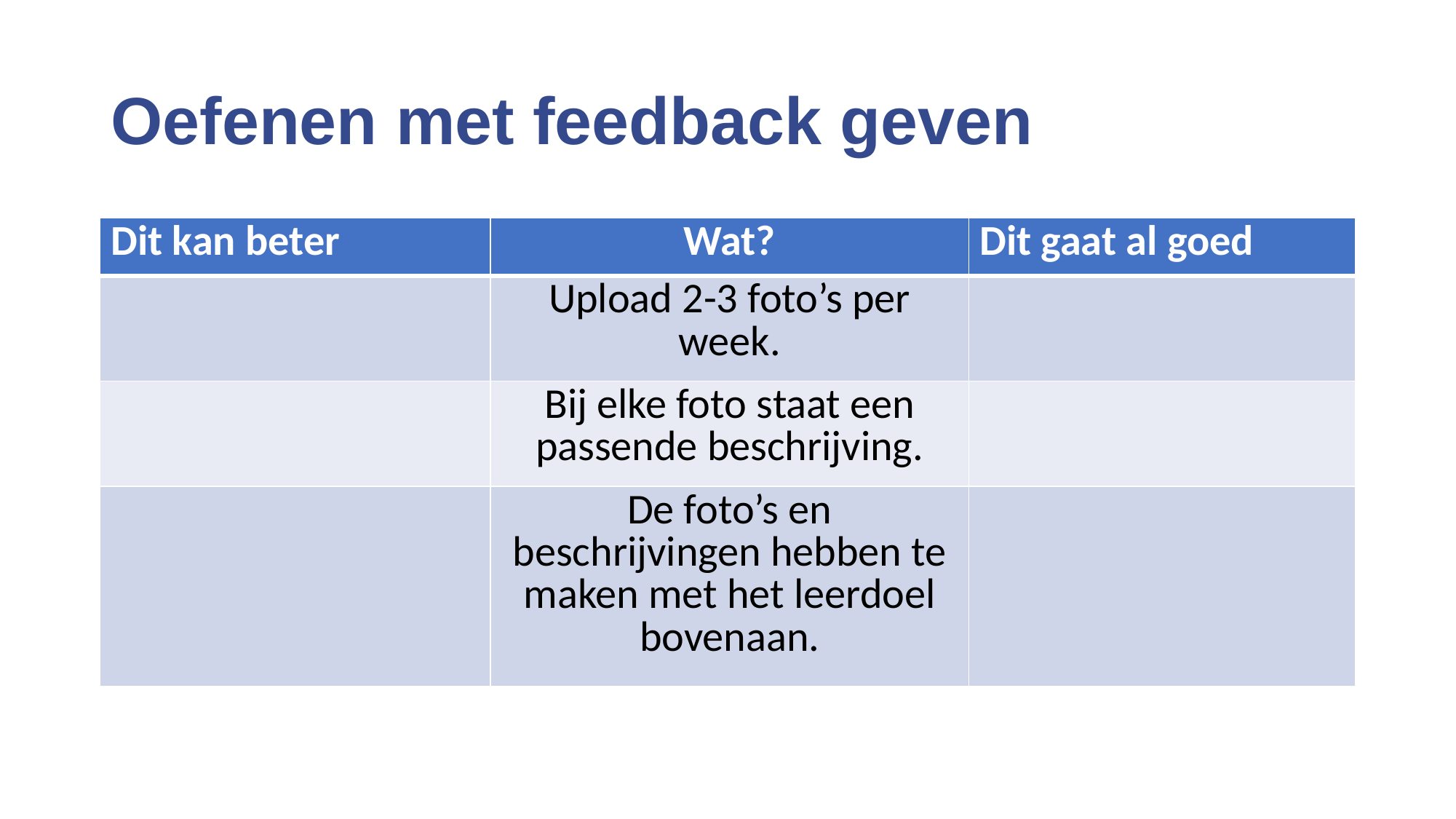

# Oefenen met feedback geven
| Dit kan beter | Wat? | Dit gaat al goed |
| --- | --- | --- |
|  | Upload 2-3 foto’s per week. |  |
|  | Bij elke foto staat een passende beschrijving. |  |
|  | De foto’s en beschrijvingen hebben te maken met het leerdoel bovenaan. |  |